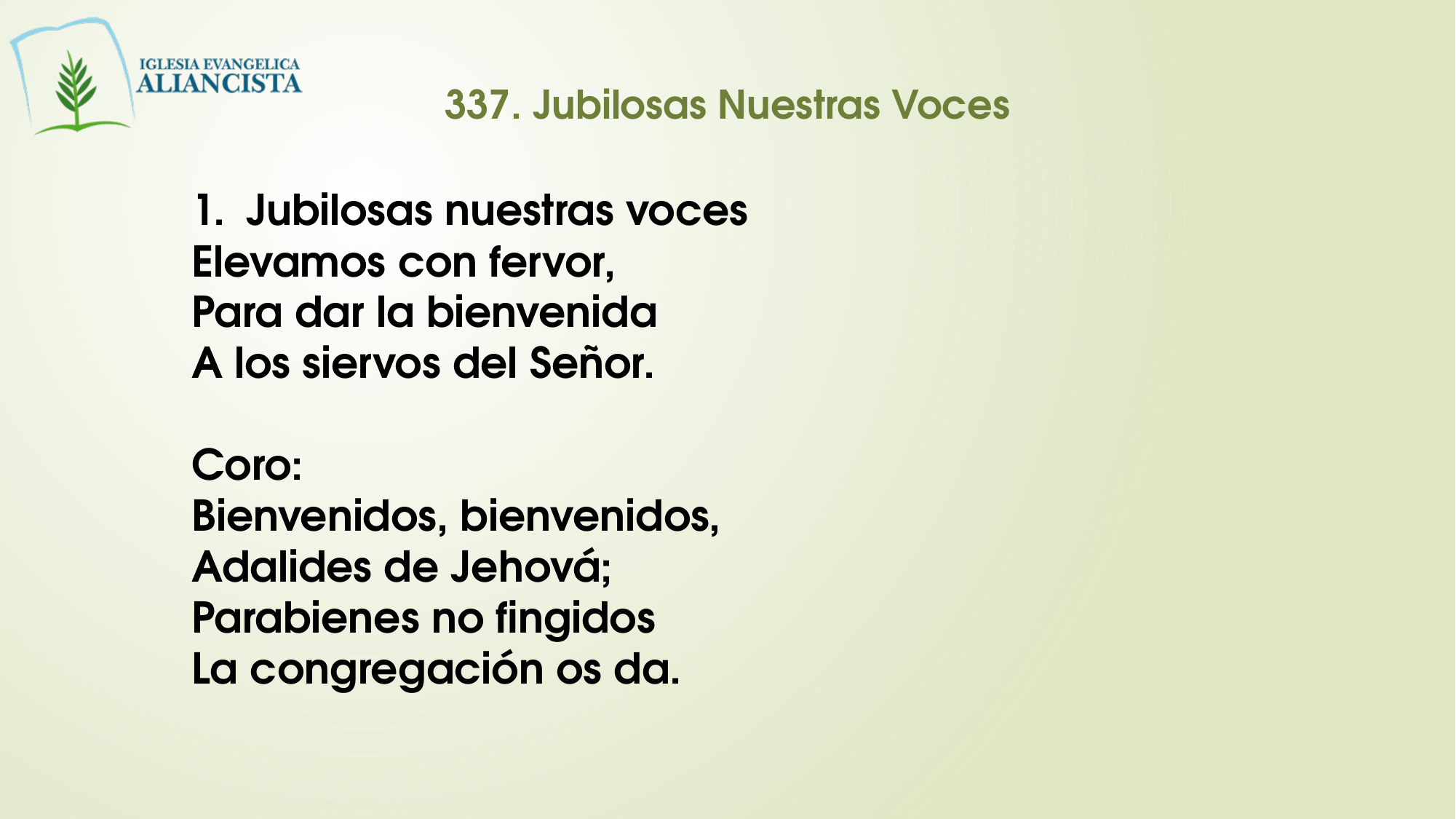

337. Jubilosas Nuestras Voces
Jubilosas nuestras voces
Elevamos con fervor,
Para dar la bienvenida
A los siervos del Señor.

Coro:
Bienvenidos, bienvenidos,
Adalides de Jehová;
Parabienes no fingidos
La congregación os da.